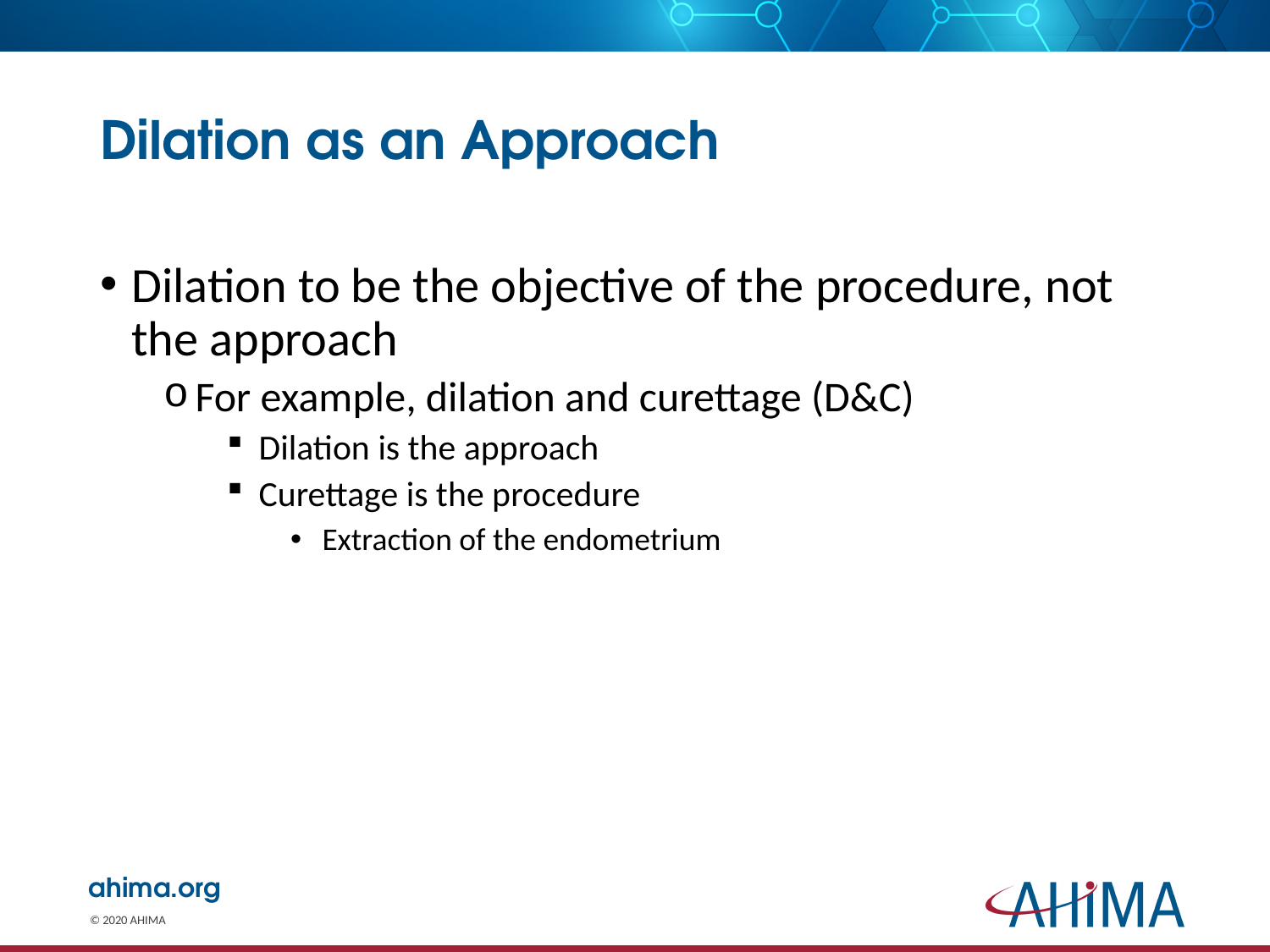

# Dilation as an Approach
Dilation to be the objective of the procedure, not the approach
For example, dilation and curettage (D&C)
Dilation is the approach
Curettage is the procedure
Extraction of the endometrium